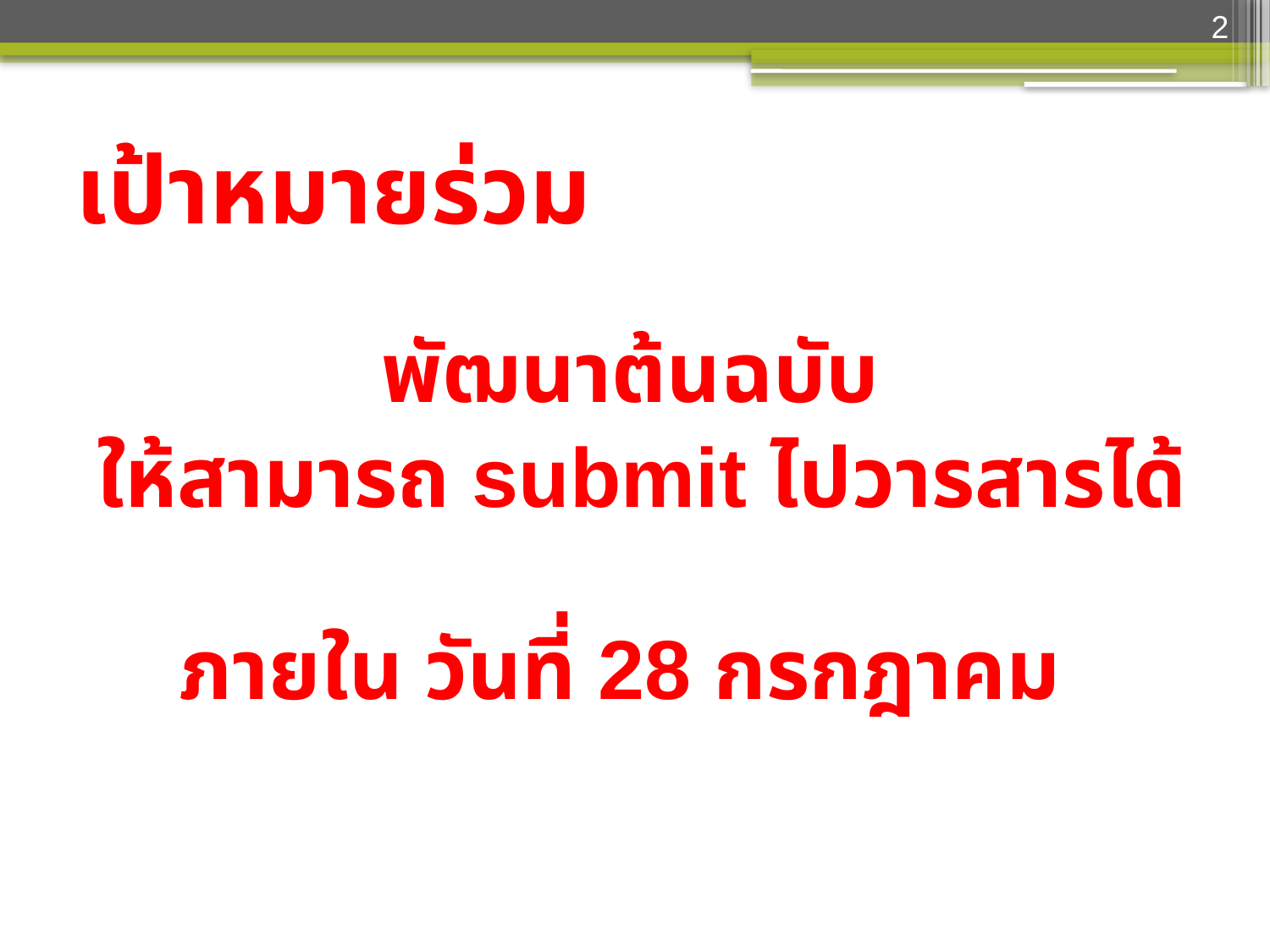

2
# เป้าหมายร่วม
พัฒนาต้นฉบับ
ให้สามารถ submit ไปวารสารได้

ภายใน วันที่ 28 กรกฎาคม